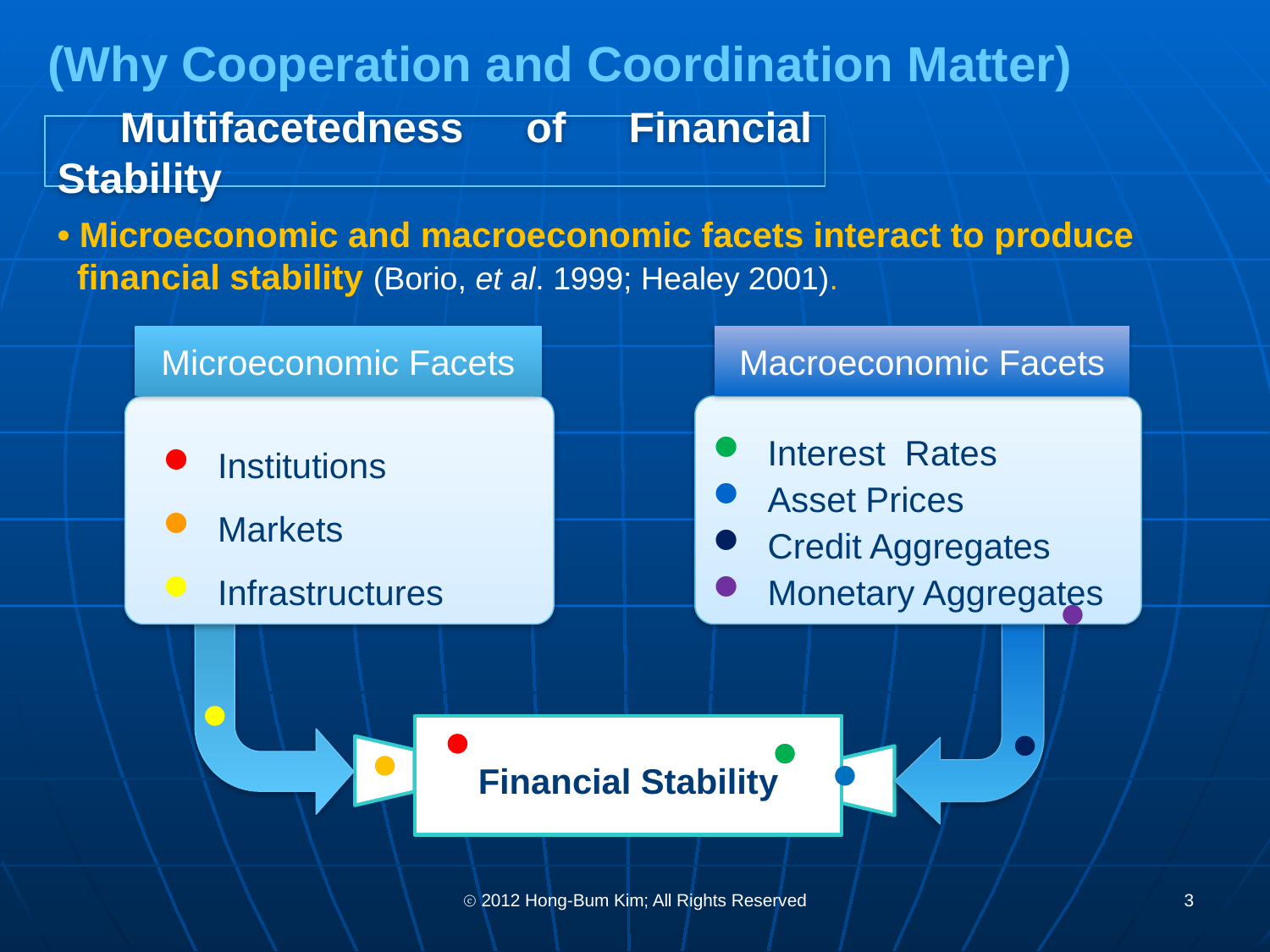

(Why Cooperation and Coordination Matter)
 Multifacetedness of Financial Stability
• Microeconomic and macroeconomic facets interact to produce
  financial stability (Borio, et al. 1999; Healey 2001).
Microeconomic Facets
  Institutions
  Markets
  Infrastructures
Macroeconomic Facets
  Interest  Rates
  Asset Prices
  Credit Aggregates
  Monetary Aggregates

Financial Stability

ⓒ 2012 Hong-Bum Kim; All Rights Reserved
3